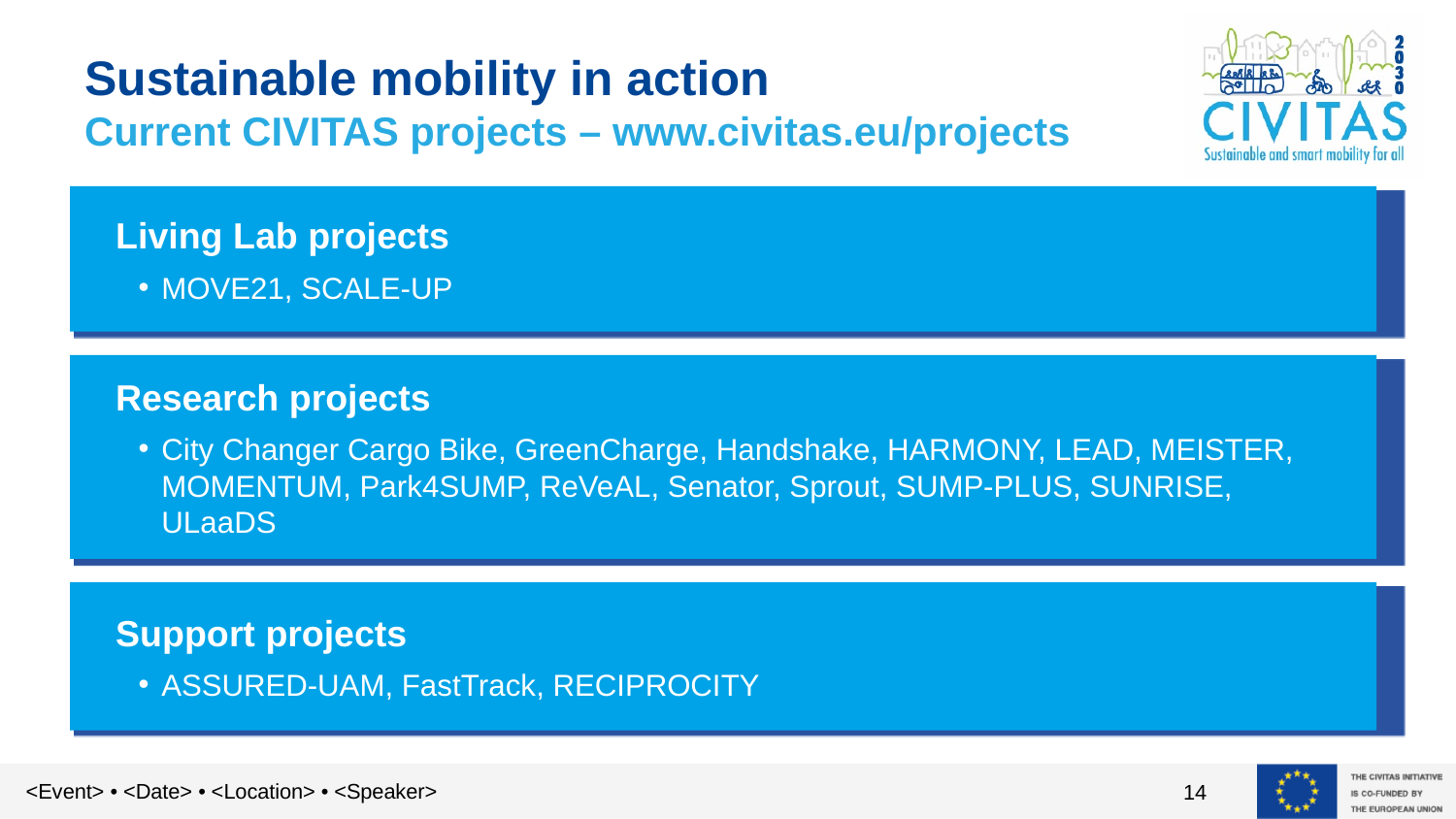

# Sustainable mobility in action Current CIVITAS projects – www.civitas.eu/projects

Living Lab projects
MOVE21, SCALE-UP

Research projects
City Changer Cargo Bike, GreenCharge, Handshake, HARMONY, LEAD, MEISTER, MOMENTUM, Park4SUMP, ReVeAL, Senator, Sprout, SUMP-PLUS, SUNRISE, ULaaDS

Support projects
ASSURED-UAM, FastTrack, RECIPROCITY
<Event> • <Date> • <Location> • <Speaker>
14